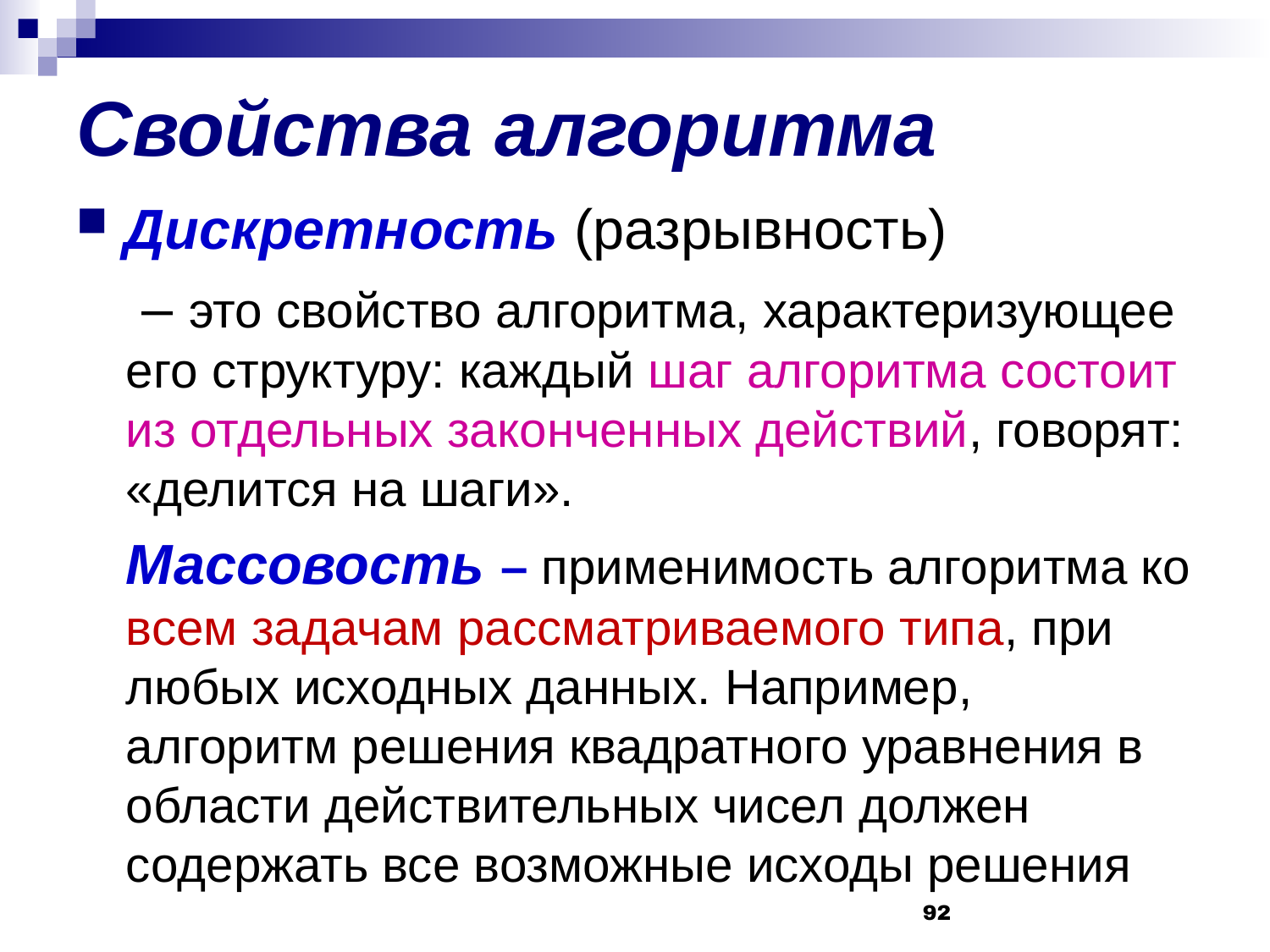

# Свойства алгоритма
Дискретность (разрывность)
 – это свойство алгоритма, характеризующее  его структуру: каждый шаг алгоритма состоит из отдельных законченных действий, говорят: «делится на шаги».
Массовость – применимость алгоритма ко всем задачам рассматриваемого типа, при любых исходных данных. Например, алгоритм решения квадратного уравнения в области действительных чисел должен содержать все возможные исходы решения

92